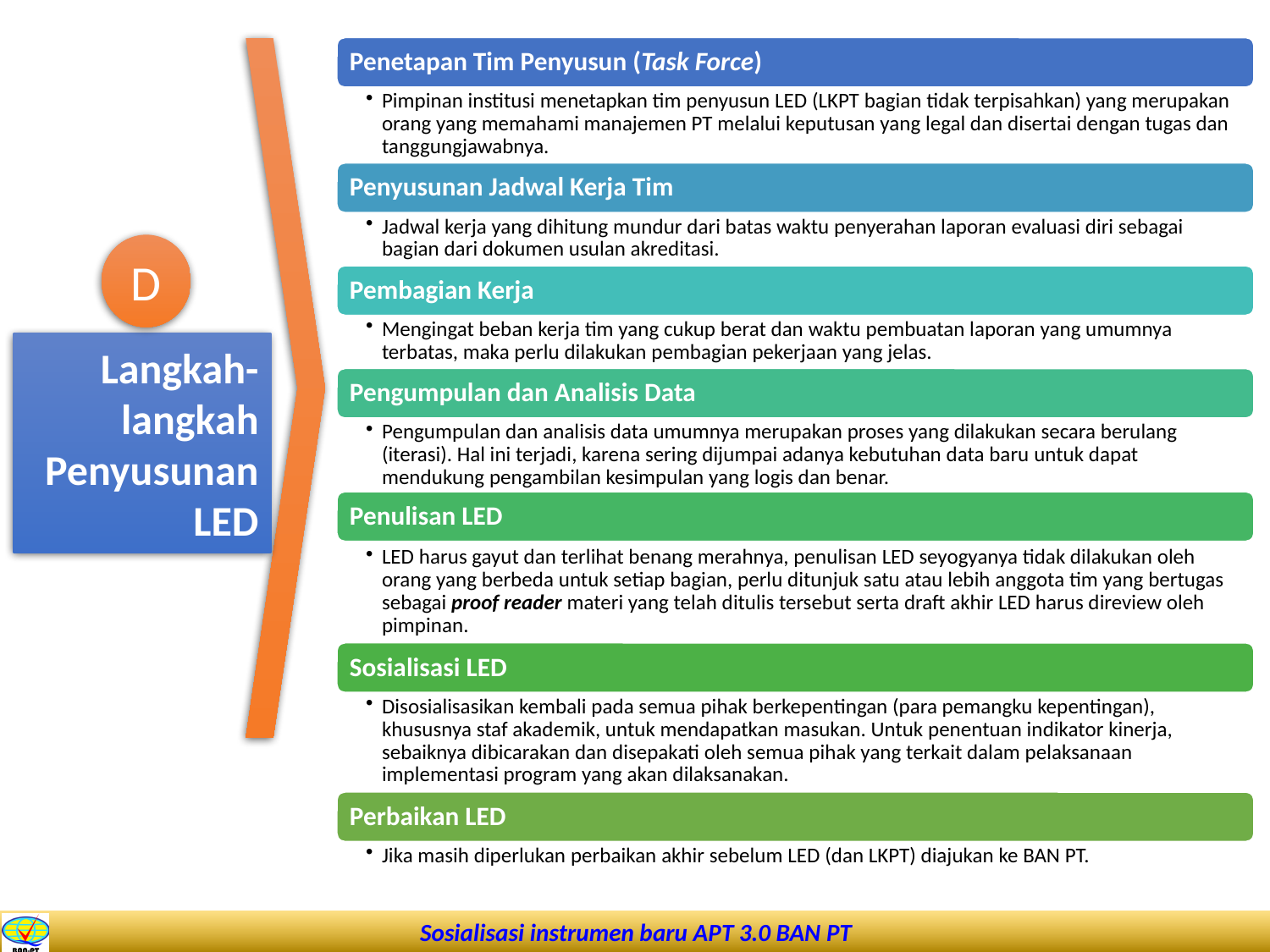

Penetapan Tim Penyusun (Task Force)
Pimpinan institusi menetapkan tim penyusun LED (LKPT bagian tidak terpisahkan) yang merupakan orang yang memahami manajemen PT melalui keputusan yang legal dan disertai dengan tugas dan tanggungjawabnya.
Penyusunan Jadwal Kerja Tim
Jadwal kerja yang dihitung mundur dari batas waktu penyerahan laporan evaluasi diri sebagai bagian dari dokumen usulan akreditasi.
Pembagian Kerja
Mengingat beban kerja tim yang cukup berat dan waktu pembuatan laporan yang umumnya terbatas, maka perlu dilakukan pembagian pekerjaan yang jelas.
Pengumpulan dan Analisis Data
Pengumpulan dan analisis data umumnya merupakan proses yang dilakukan secara berulang (iterasi). Hal ini terjadi, karena sering dijumpai adanya kebutuhan data baru untuk dapat mendukung pengambilan kesimpulan yang logis dan benar.
Penulisan LED
LED harus gayut dan terlihat benang merahnya, penulisan LED seyogyanya tidak dilakukan oleh orang yang berbeda untuk setiap bagian, perlu ditunjuk satu atau lebih anggota tim yang bertugas sebagai proof reader materi yang telah ditulis tersebut serta draft akhir LED harus direview oleh pimpinan.
Sosialisasi LED
Disosialisasikan kembali pada semua pihak berkepentingan (para pemangku kepentingan), khususnya staf akademik, untuk mendapatkan masukan. Untuk penentuan indikator kinerja, sebaiknya dibicarakan dan disepakati oleh semua pihak yang terkait dalam pelaksanaan implementasi program yang akan dilaksanakan.
Perbaikan LED
Jika masih diperlukan perbaikan akhir sebelum LED (dan LKPT) diajukan ke BAN PT.

D
Langkah-langkah Penyusunan LED